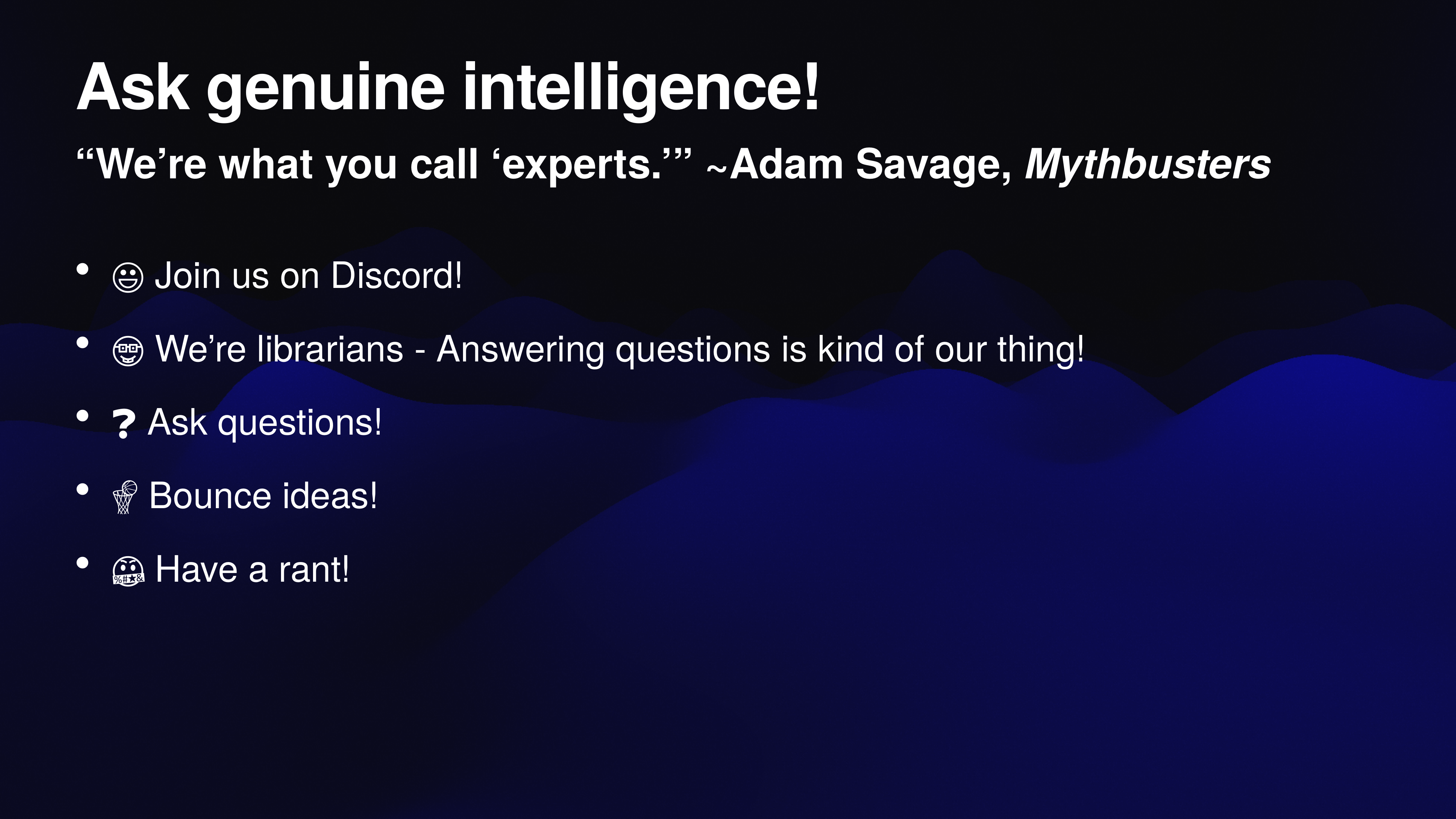

# Ask genuine intelligence!
“We’re what you call ‘experts.’” ~Adam Savage, Mythbusters
😃 Join us on Discord!
🤓 We’re librarians - Answering questions is kind of our thing!
❓ Ask questions!
🏀 Bounce ideas!
🤬 Have a rant!